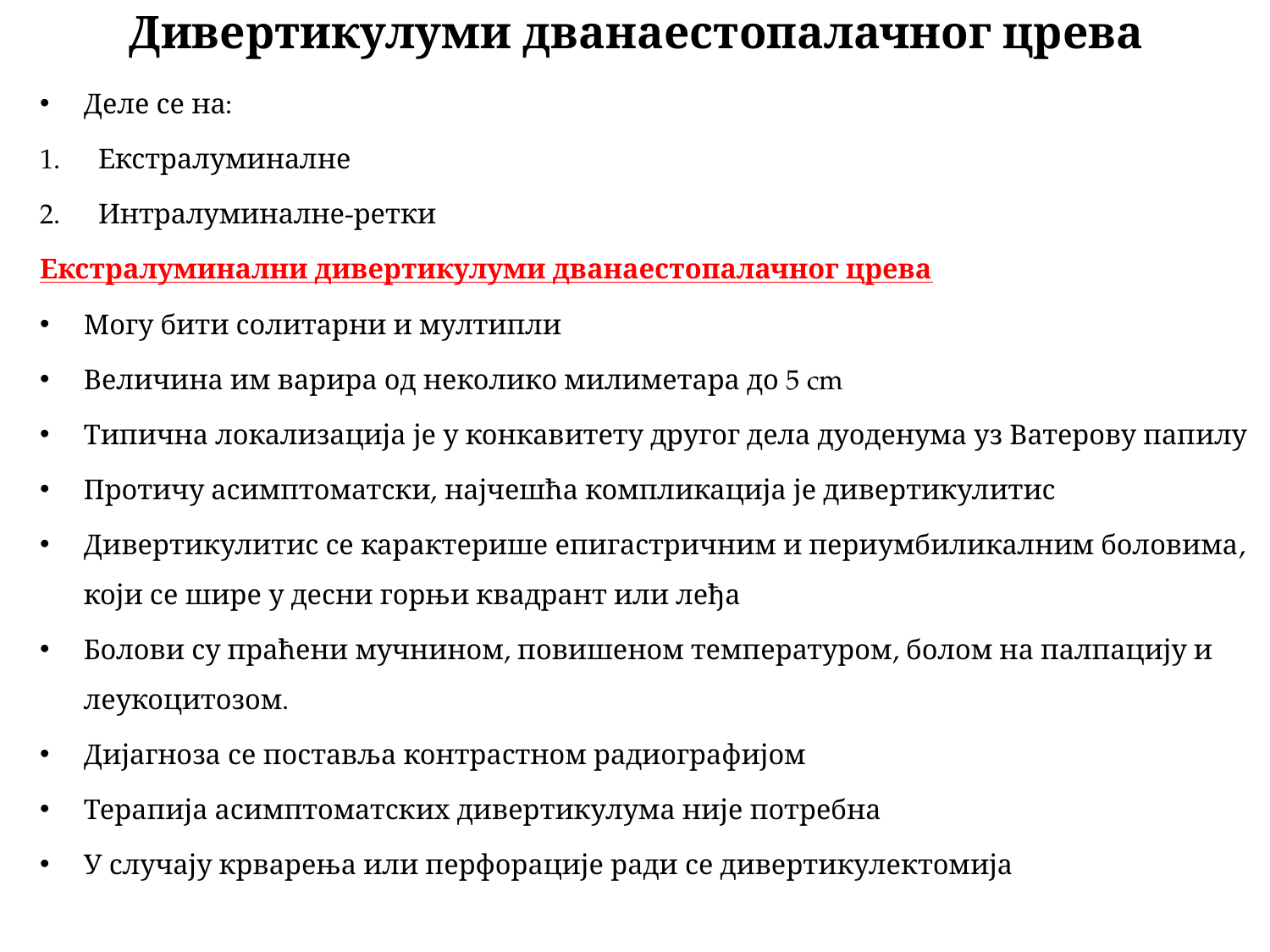

# Дивертикулуми дванаестопалачног црева
Деле се на:
Екстралуминалне
Интралуминалне-ретки
Екстралуминални дивертикулуми дванаестопалачног црева
Могу бити солитарни и мултипли
Величина им варира од неколико милиметара до 5 cm
Типична локализација је у конкавитету другог дела дуоденума уз Ватерову папилу
Протичу асимптоматски, најчешћа компликација је дивертикулитис
Дивертикулитис се карактерише епигастричним и периумбиликалним боловима, који се шире у десни горњи квадрант или леђа
Болови су праћени мучнином, повишеном температуром, болом на палпацију и леукоцитозом.
Дијагноза се поставља контрастном радиографијом
Терапија асимптоматских дивертикулума није потребна
У случају крварења или перфорације ради се дивертикулектомија